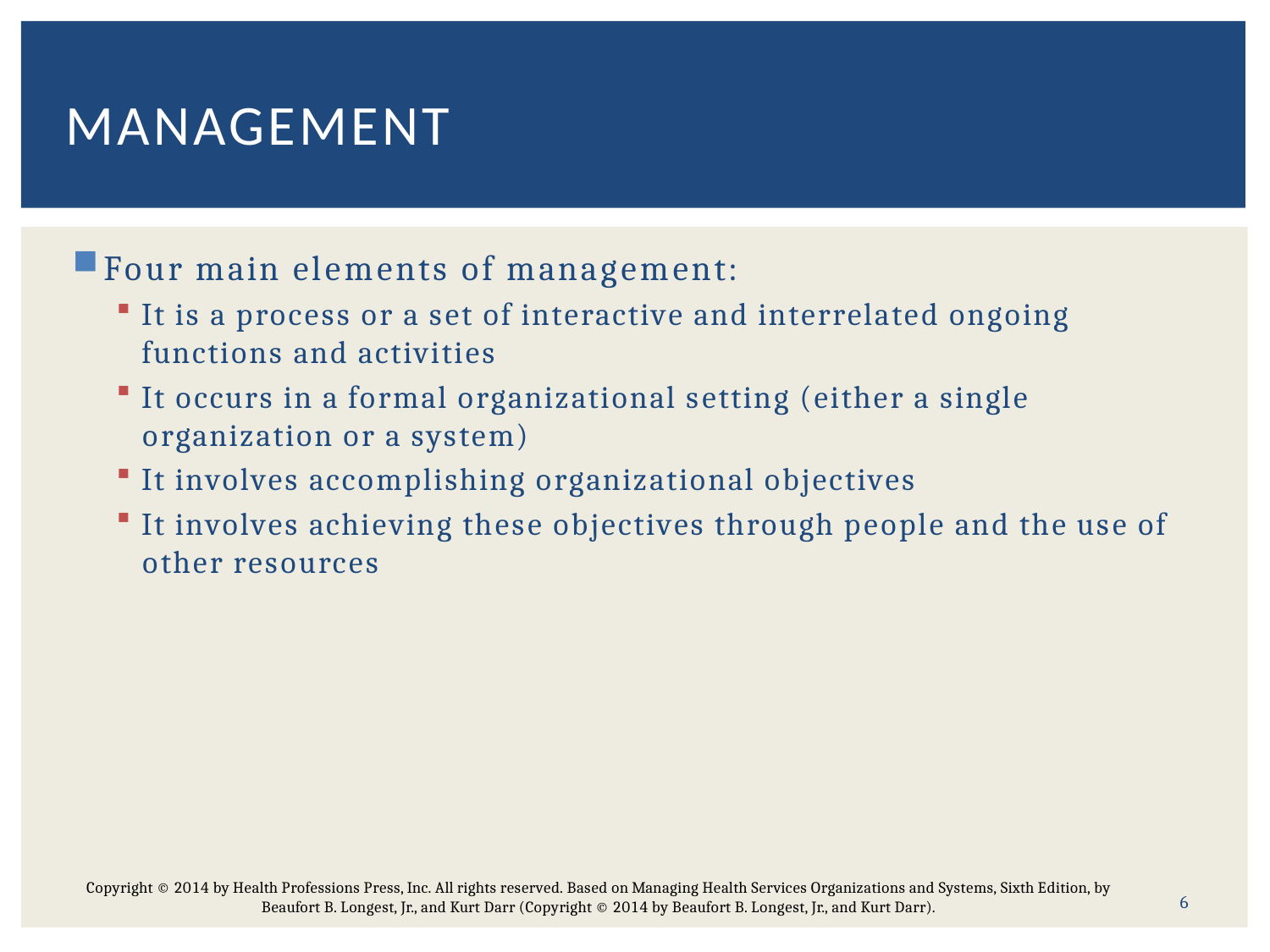

# Management
Four main elements of management:
It is a process or a set of interactive and interrelated ongoing functions and activities
It occurs in a formal organizational setting (either a single organization or a system)
It involves accomplishing organizational objectives
It involves achieving these objectives through people and the use of other resources

6